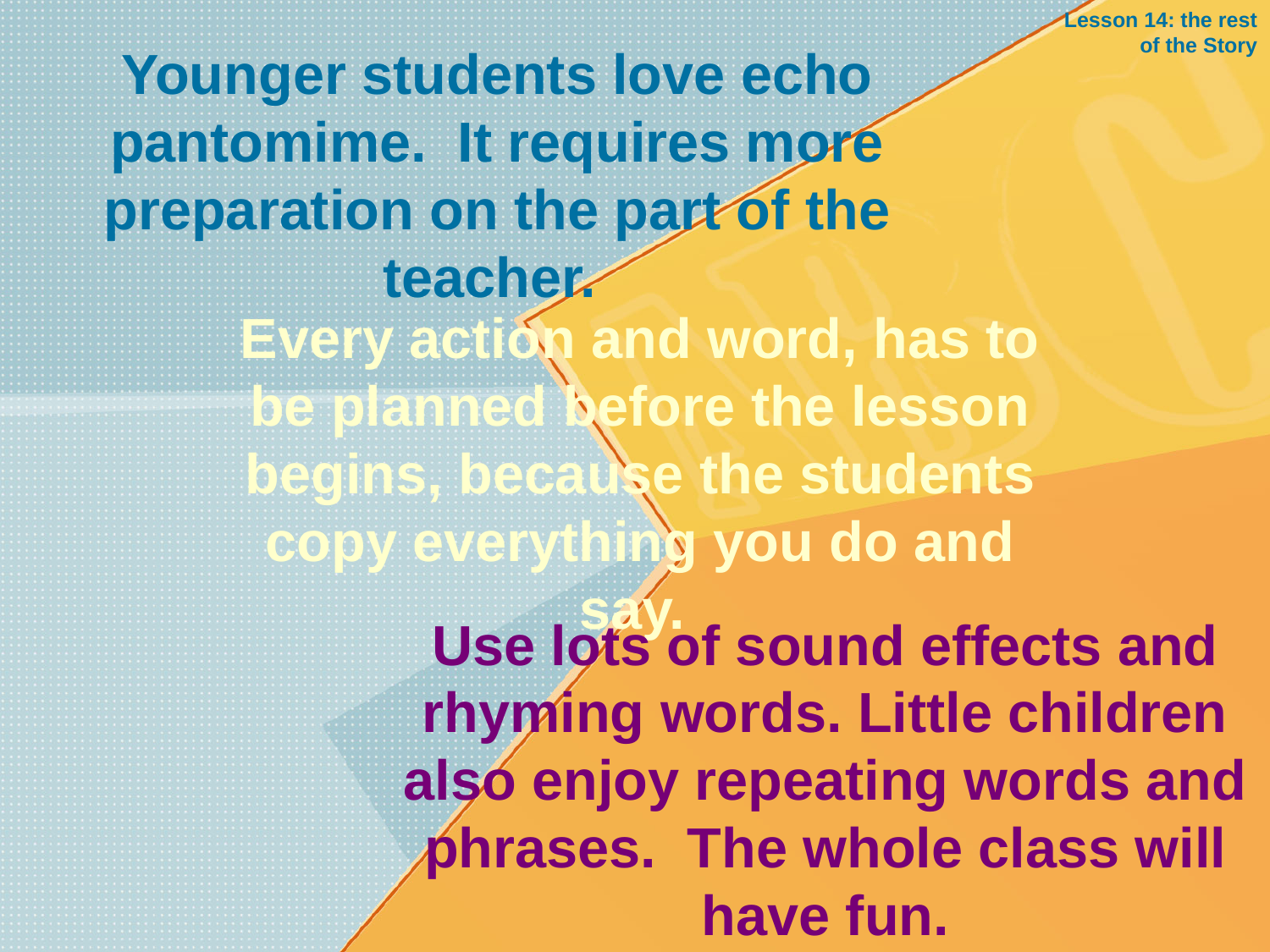

Lesson 14: the rest of the Story
Younger students love echo pantomime.  It requires more preparation on the part of the teacher.
Every action and word, has to be planned before the lesson begins, because the students copy everything you do and say.
Use lots of sound effects and rhyming words. Little children also enjoy repeating words and phrases.  The whole class will have fun.